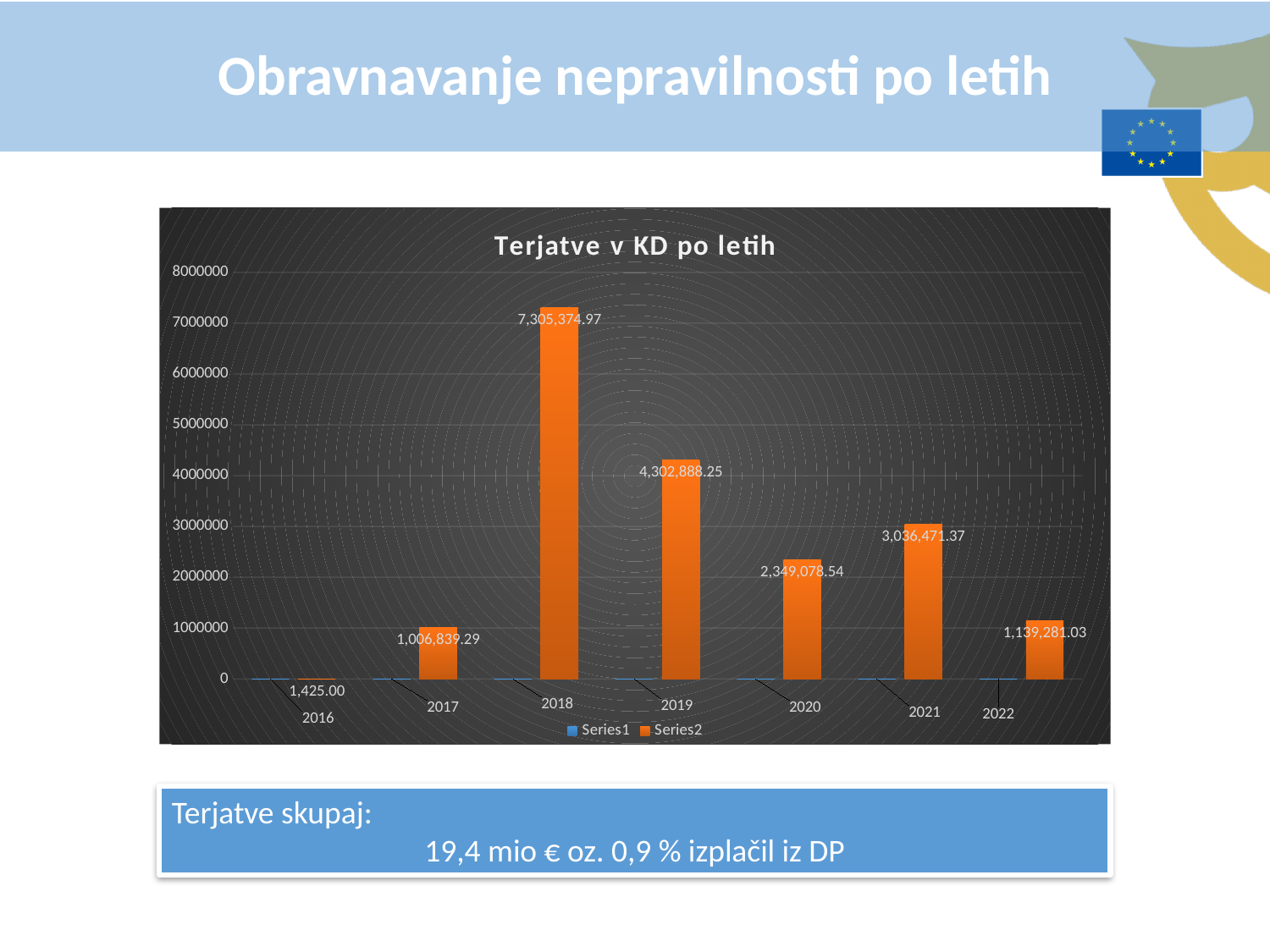

Obravnavanje nepravilnosti po letih

### Chart: Terjatve v KD po letih

| Category |  |  |
|---|---|---|
Terjatve skupaj:
19,4 mio € oz. 0,9 % izplačil iz DP